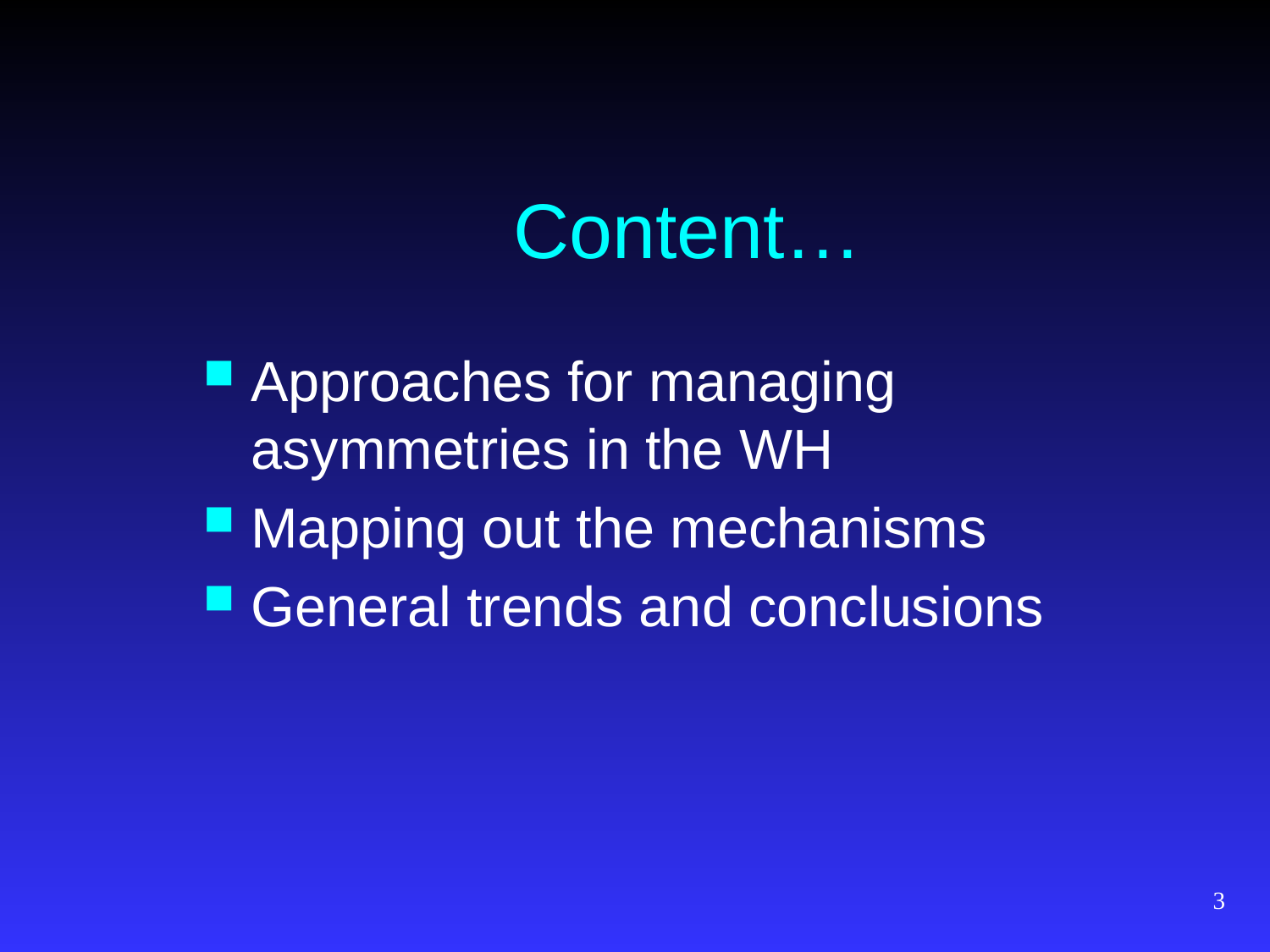

# Content…
Approaches for managing asymmetries in the WH
Mapping out the mechanisms
General trends and conclusions
3